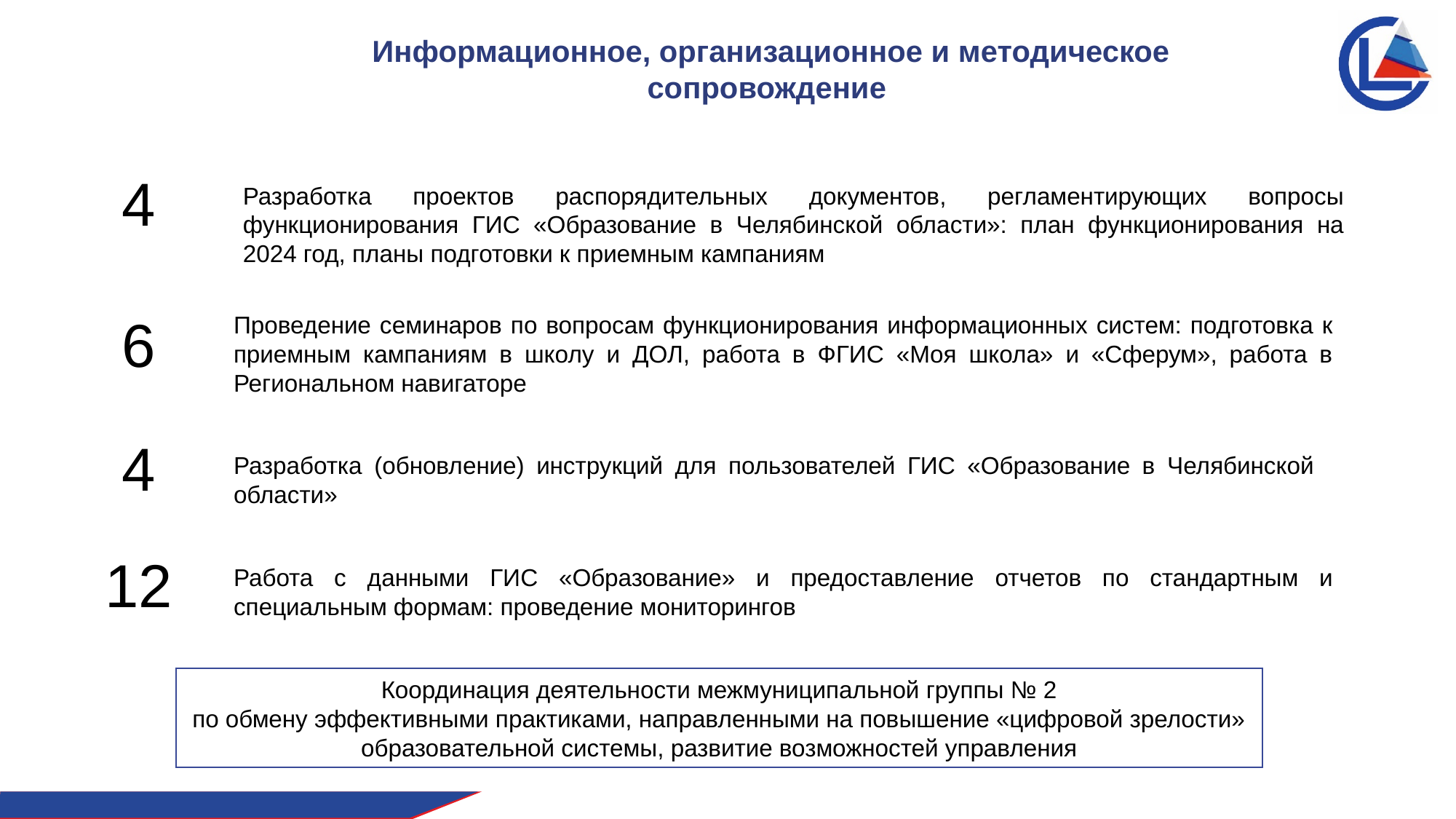

Информационное, организационное и методическое сопровождение

4
Разработка проектов распорядительных документов, регламентирующих вопросы функционирования ГИС «Образование в Челябинской области»: план функционирования на 2024 год, планы подготовки к приемным кампаниям
6
Проведение семинаров по вопросам функционирования информационных систем: подготовка к приемным кампаниям в школу и ДОЛ, работа в ФГИС «Моя школа» и «Сферум», работа в Региональном навигаторе
4
Разработка (обновление) инструкций для пользователей ГИС «Образование в Челябинской области»
12
Работа с данными ГИС «Образование» и предоставление отчетов по стандартным и специальным формам: проведение мониторингов
Координация деятельности межмуниципальной группы № 2
по обмену эффективными практиками, направленными на повышение «цифровой зрелости» образовательной системы, развитие возможностей управления